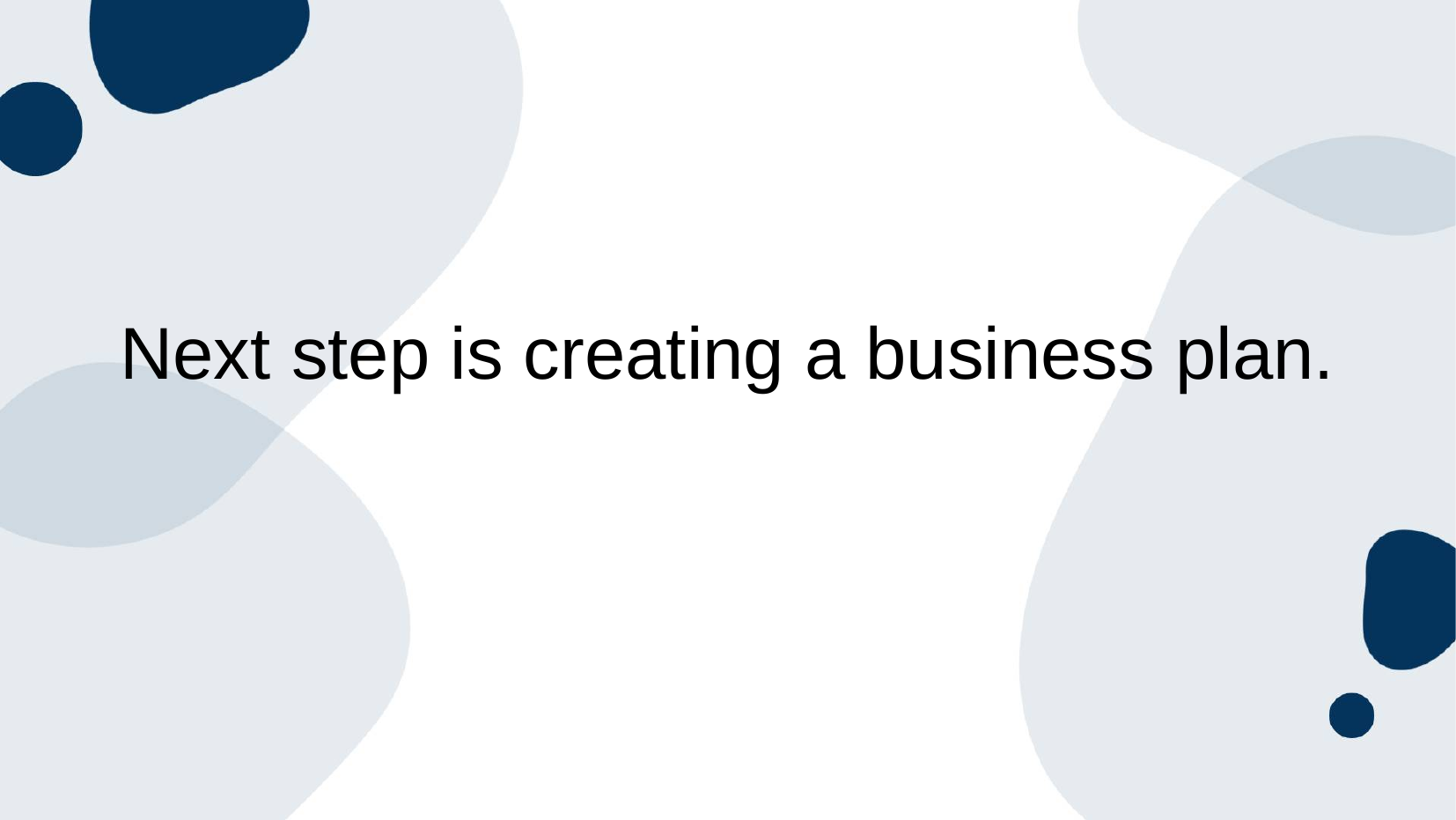

# Next step is creating a business plan.